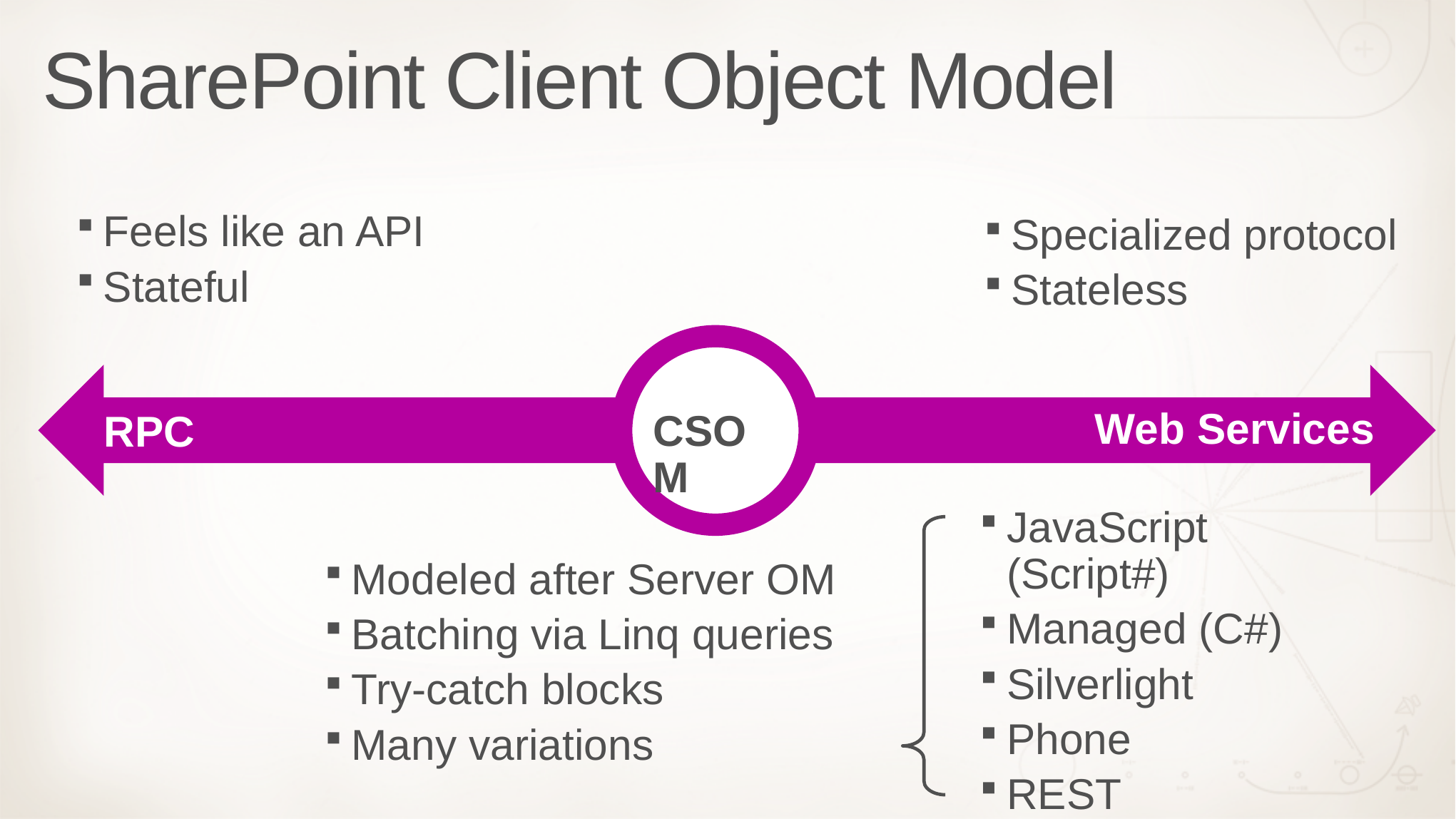

SharePoint Client Object Model
Feels like an API
Stateful
Specialized protocol
Stateless

CSOM

Web Services
RPC
JavaScript (Script#)
Managed (C#)
Silverlight
Phone
REST

Modeled after Server OM
Batching via Linq queries
Try-catch blocks
Many variations